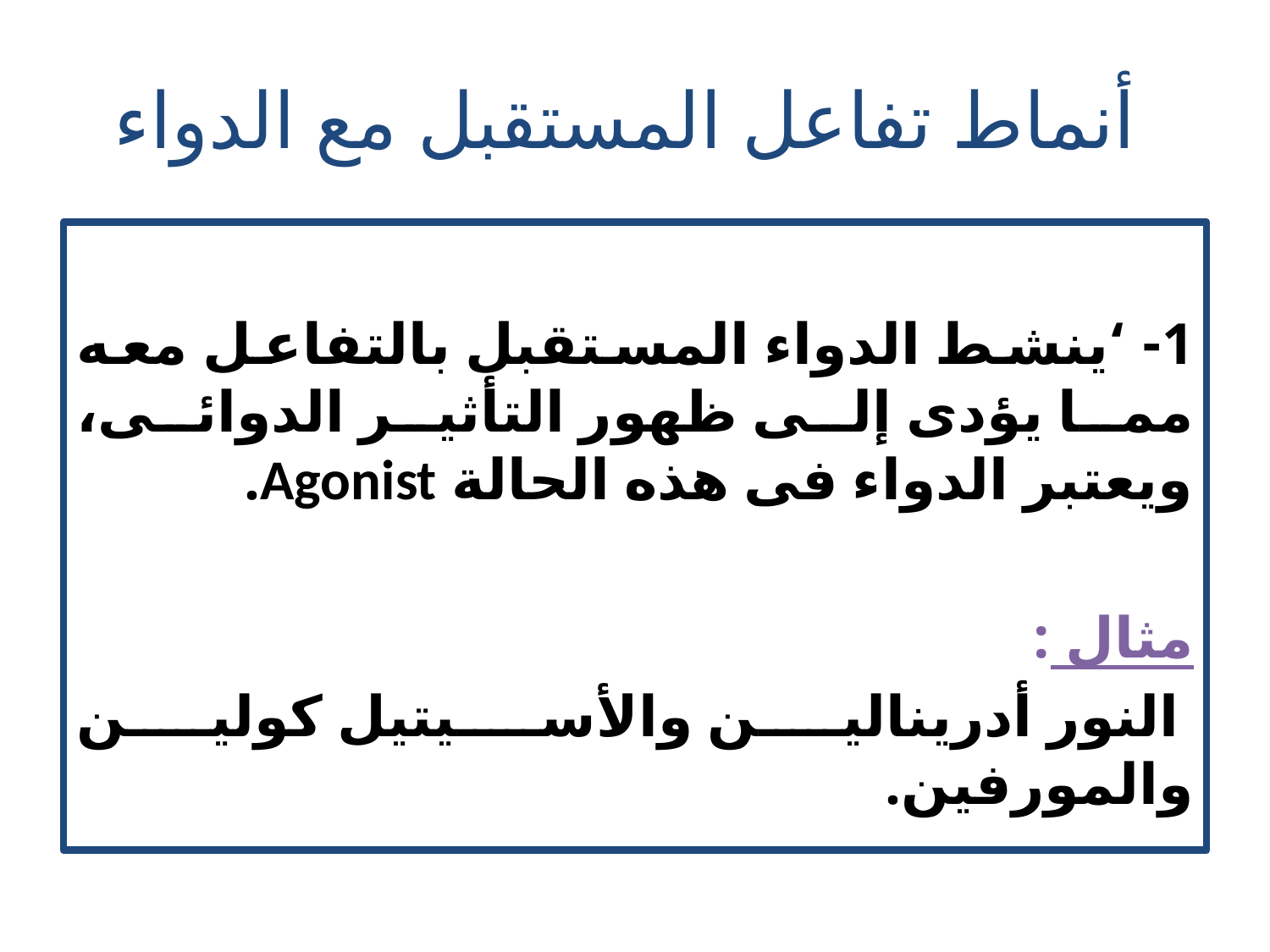

# أنماط تفاعل المستقبل مع الدواء

1- ‘ينشط الدواء المستقبل بالتفاعل معه مما يؤدى إلى ظهور التأثير الدوائى، ويعتبر الدواء فى هذه الحالة Agonist.

مثال :
 النور أدرينالين والأسيتيل كولين والمورفين.